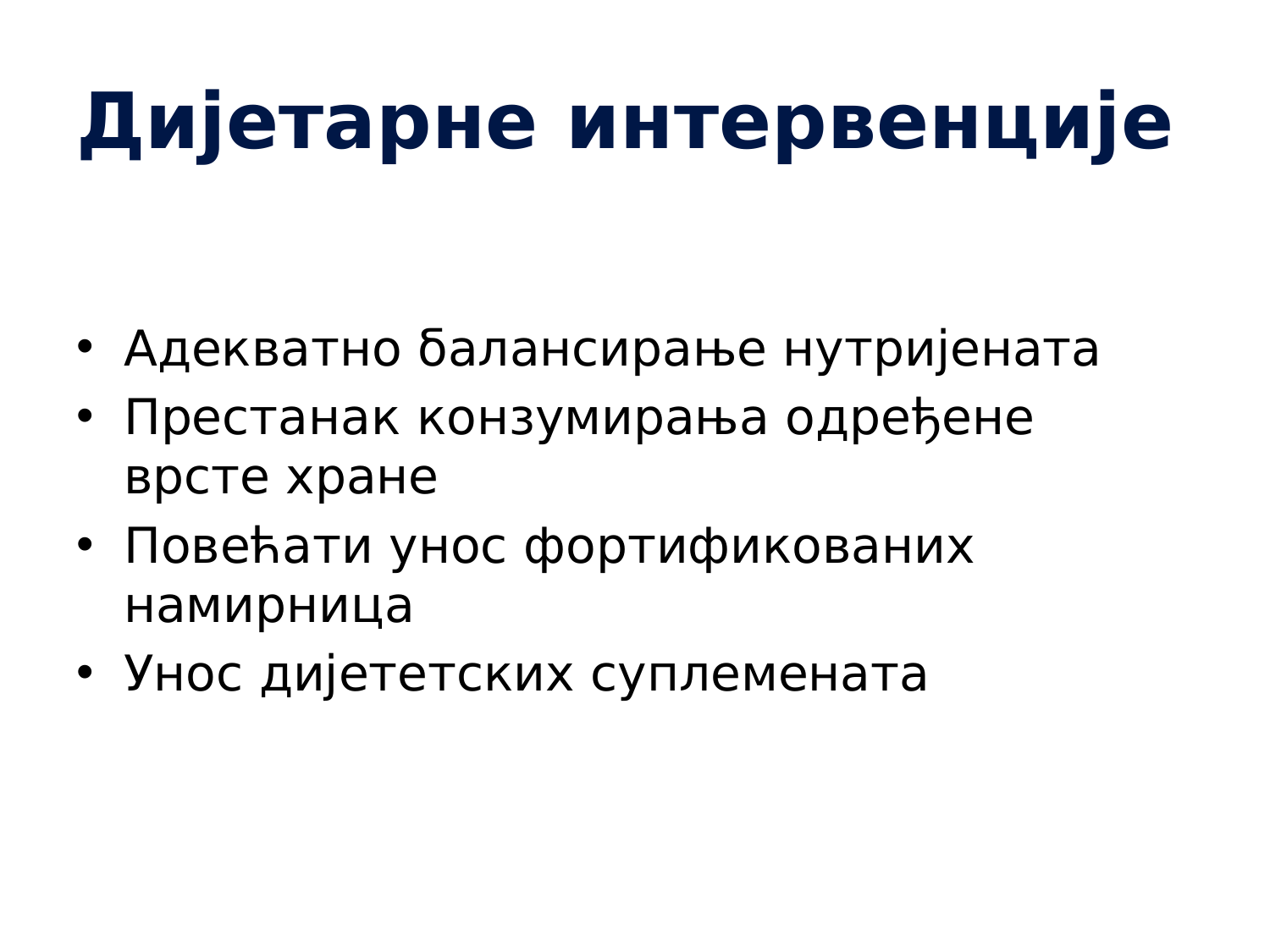

# Дијетарне интервенције
Адекватно балансирање нутријената
Престанак конзумирања одређене врсте хране
Повећати унос фортификованих намирница
Унос дијететских суплемената